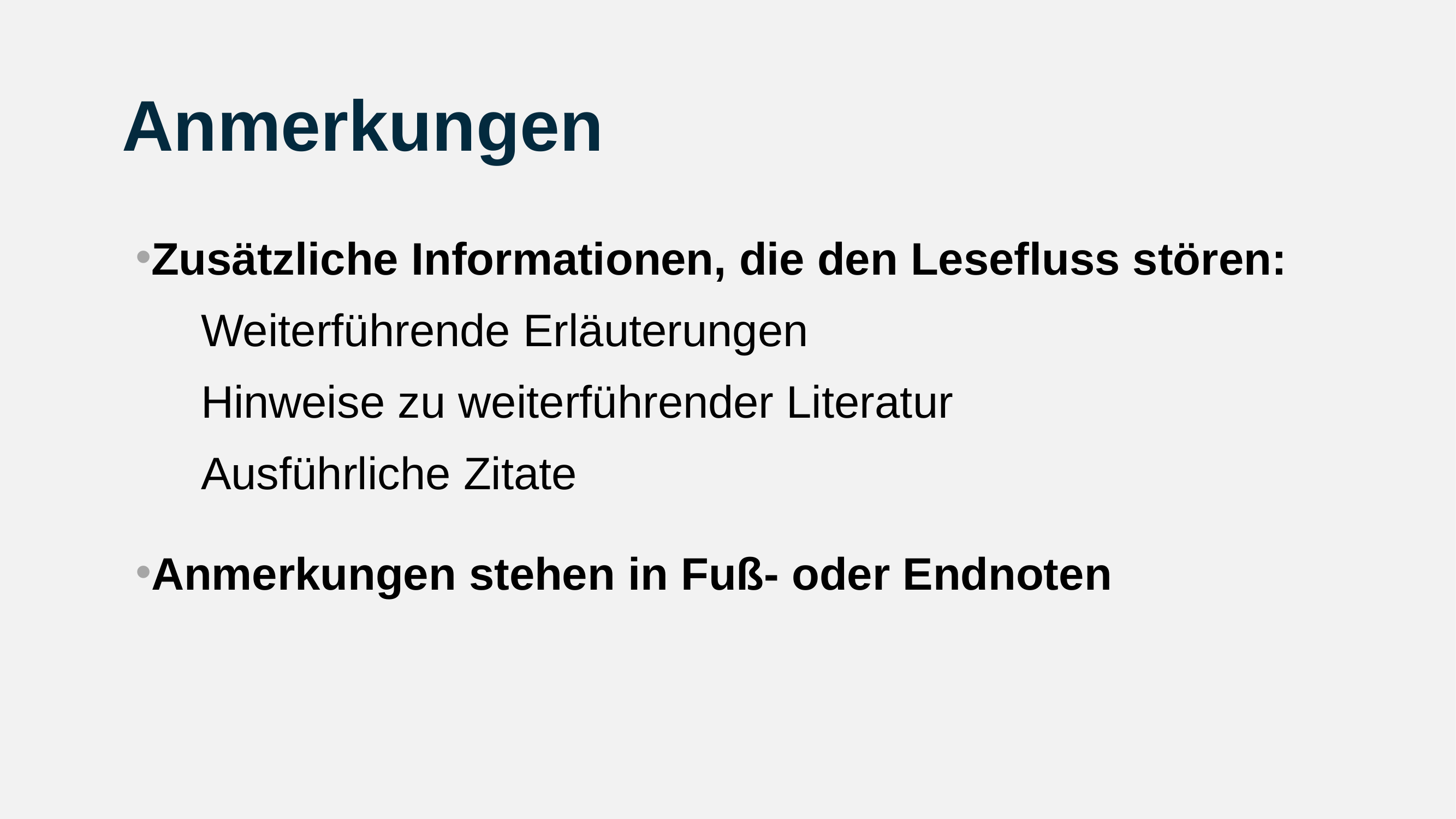

# Anmerkungen
Zusätzliche Informationen, die den Lesefluss stören:
Weiterführende Erläuterungen
Hinweise zu weiterführender Literatur
Ausführliche Zitate
Anmerkungen stehen in Fuß- oder Endnoten